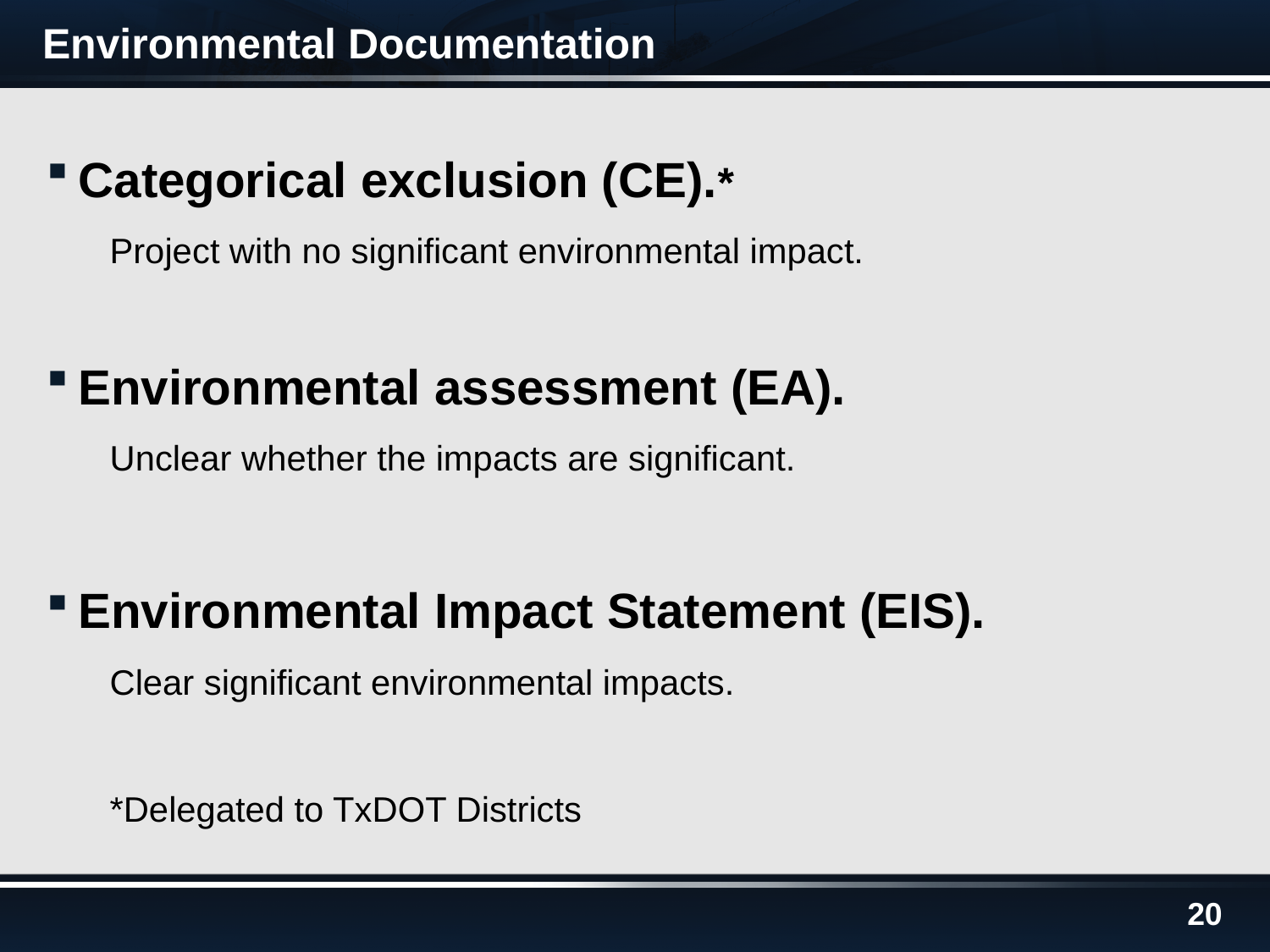

# Environmental Documentation
Categorical exclusion (CE).*
Project with no significant environmental impact.

Environmental assessment (EA).
Unclear whether the impacts are significant.

Environmental Impact Statement (EIS).
Clear significant environmental impacts.

*Delegated to TxDOT Districts